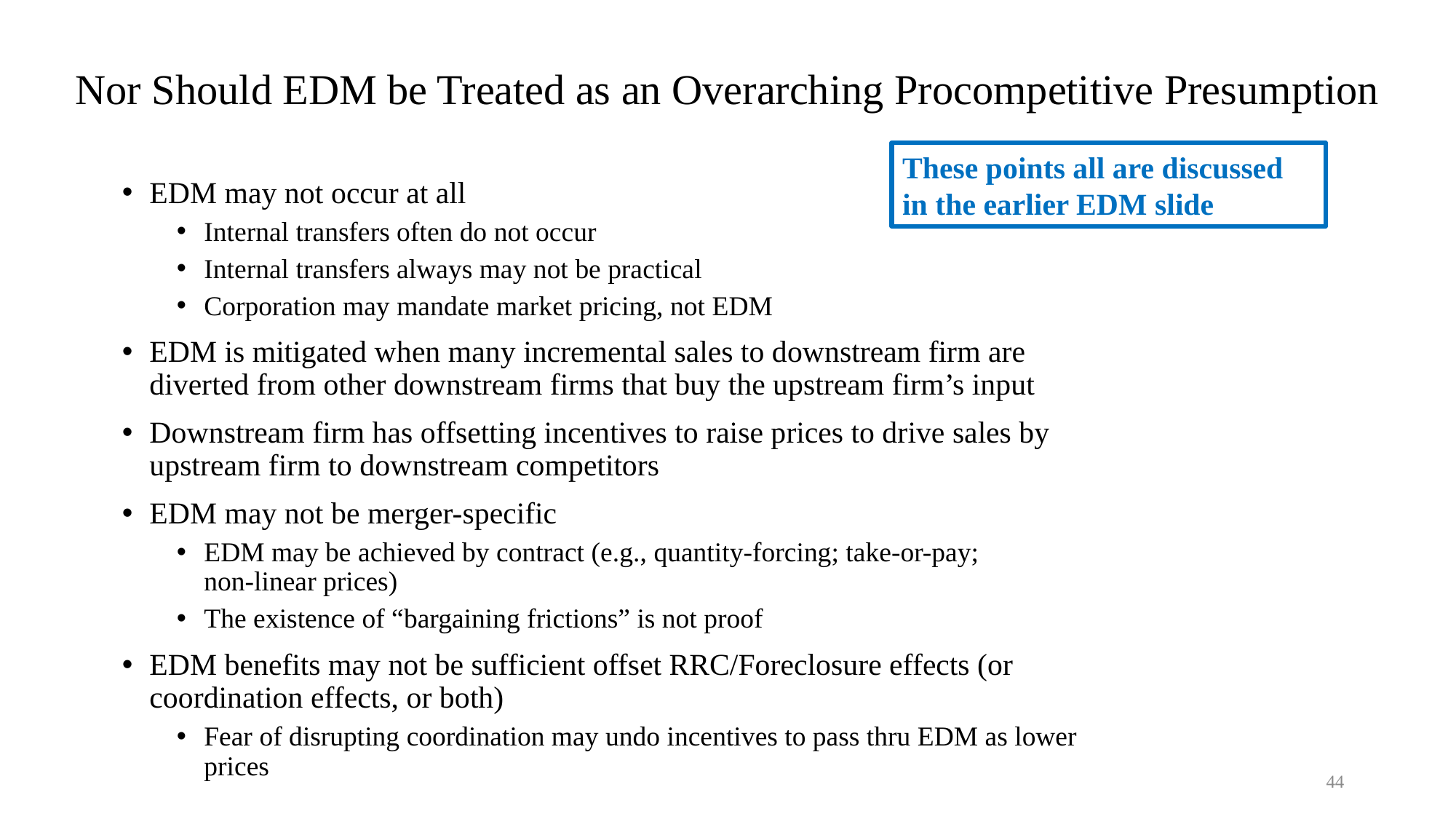

# Nor Should EDM be Treated as an Overarching Procompetitive Presumption
These points all are discussed in the earlier EDM slide
EDM may not occur at all
Internal transfers often do not occur
Internal transfers always may not be practical
Corporation may mandate market pricing, not EDM
EDM is mitigated when many incremental sales to downstream firm are diverted from other downstream firms that buy the upstream firm’s input
Downstream firm has offsetting incentives to raise prices to drive sales by upstream firm to downstream competitors
EDM may not be merger-specific
EDM may be achieved by contract (e.g., quantity-forcing; take-or-pay;
non-linear prices)
The existence of “bargaining frictions” is not proof
EDM benefits may not be sufficient offset RRC/Foreclosure effects (or coordination effects, or both)
Fear of disrupting coordination may undo incentives to pass thru EDM as lower prices
44